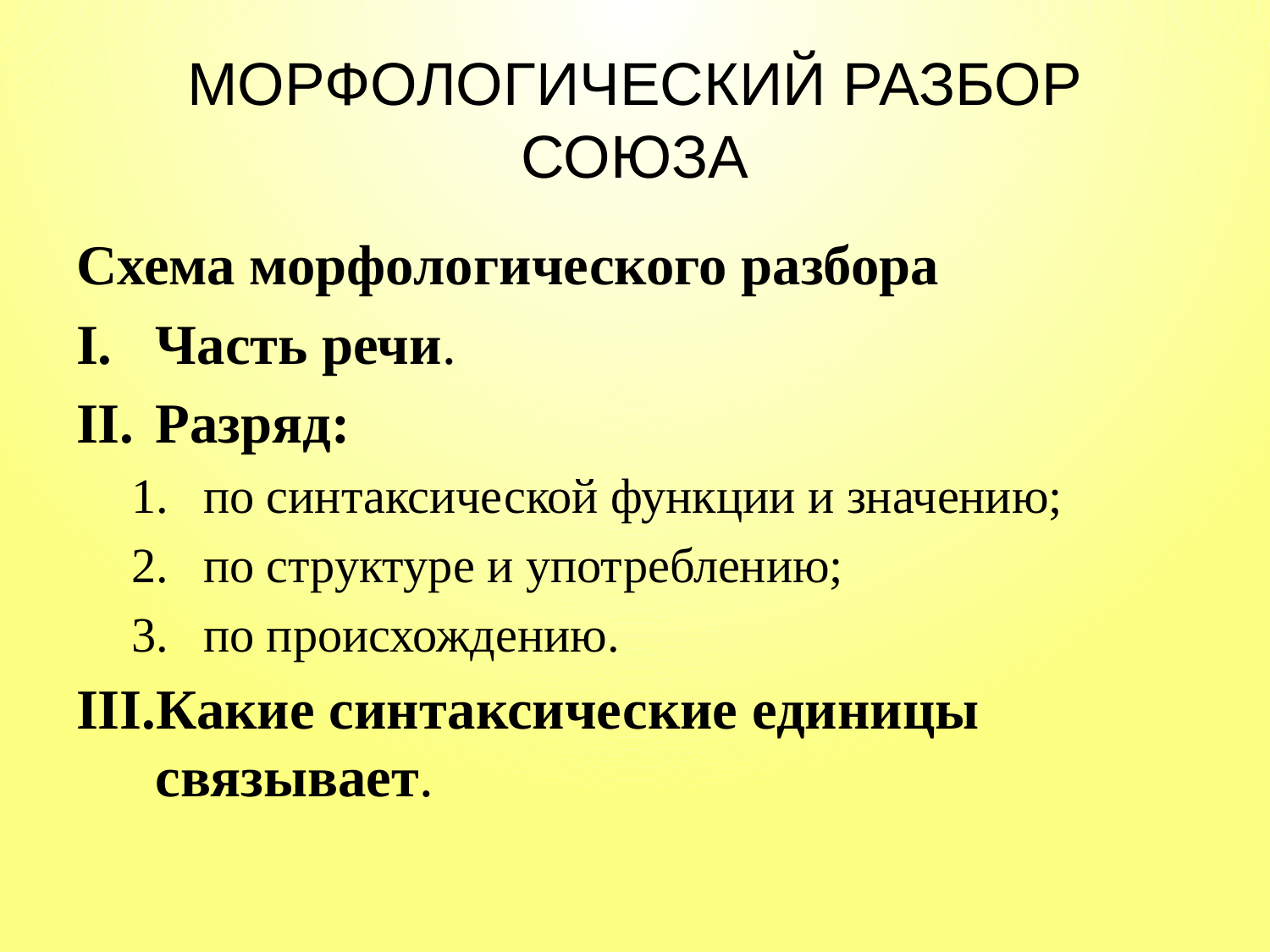

# МОРФОЛОГИЧЕСКИЙ РАЗБОР СОЮЗА
Схема морфологического разбора
Часть речи.
Разряд:
по синтаксической функции и значению;
по структуре и употреблению;
по происхождению.
Какие синтаксические единицы связывает.